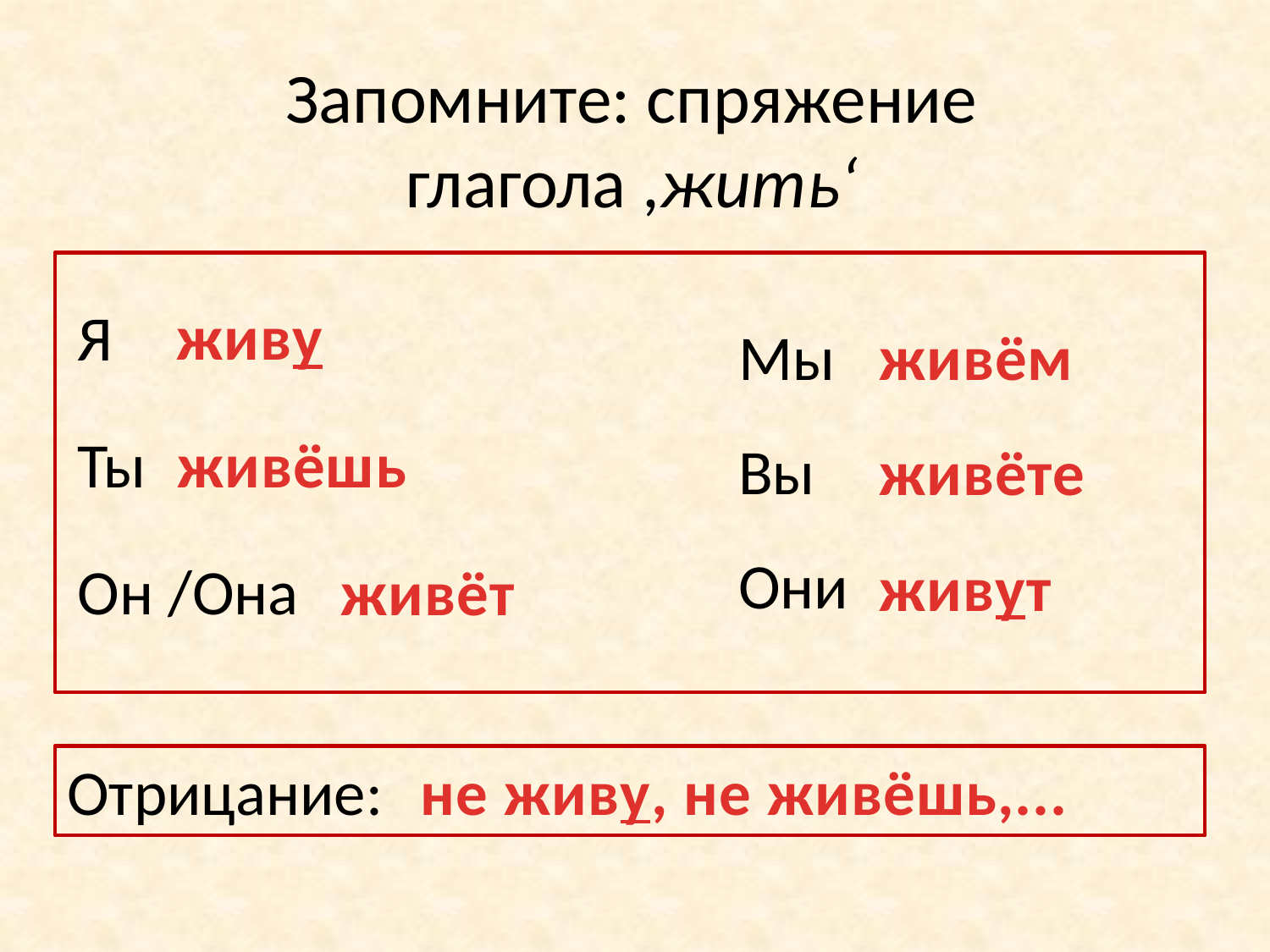

Запомните: спряжение глагола ,жить‘

Я
Ты
Он /Она
живу
Мы
Вы
Они
живём
живёшь
живёте
живут
живёт

не живу, не живёшь,...
Отрицание: